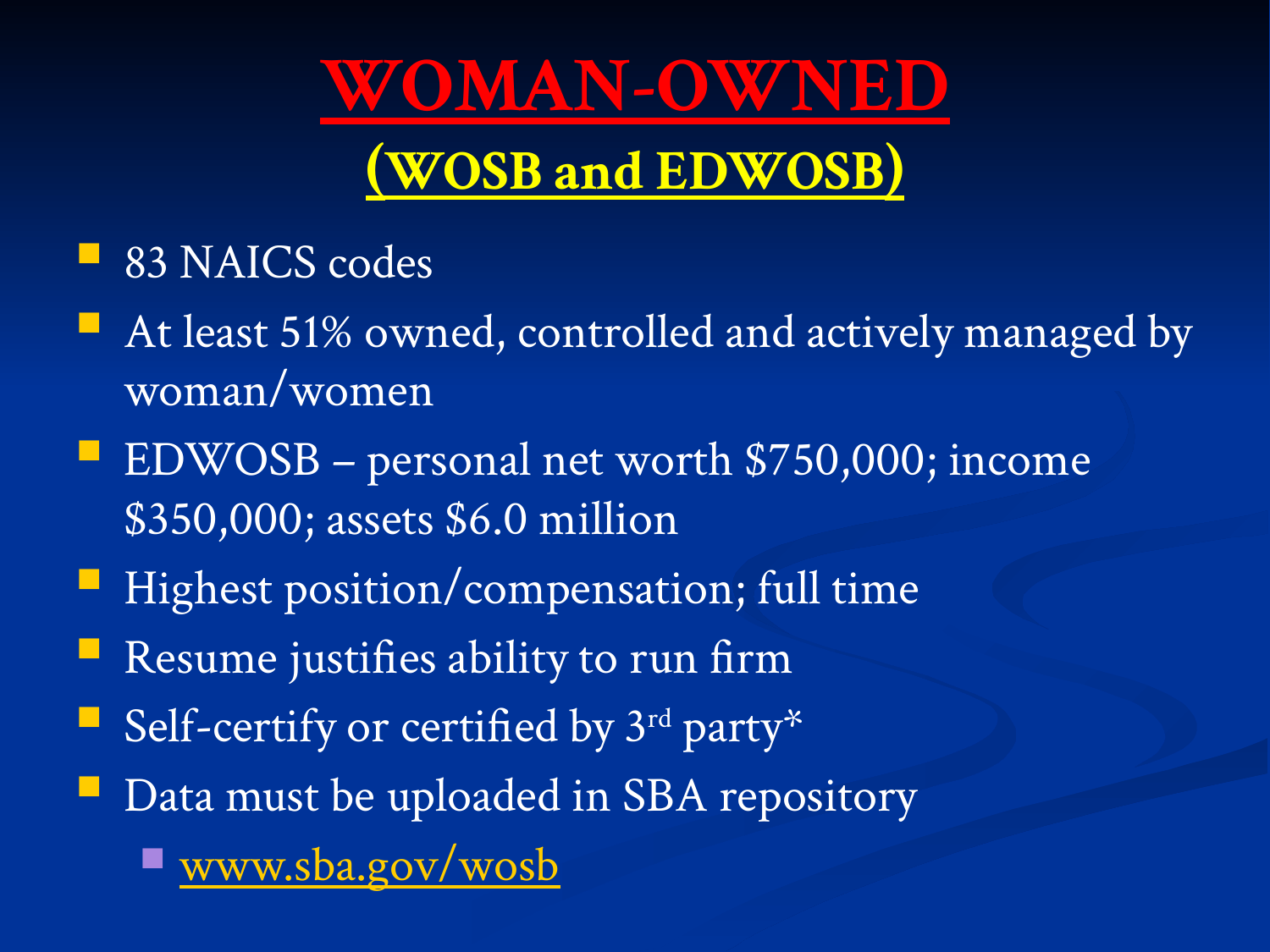

# WOMAN-OWNED (WOSB and EDWOSB)
83 NAICS codes
At least 51% owned, controlled and actively managed by woman/women
EDWOSB – personal net worth $750,000; income $350,000; assets $6.0 million
Highest position/compensation; full time
Resume justifies ability to run firm
Self-certify or certified by 3rd party*
Data must be uploaded in SBA repository
www.sba.gov/wosb